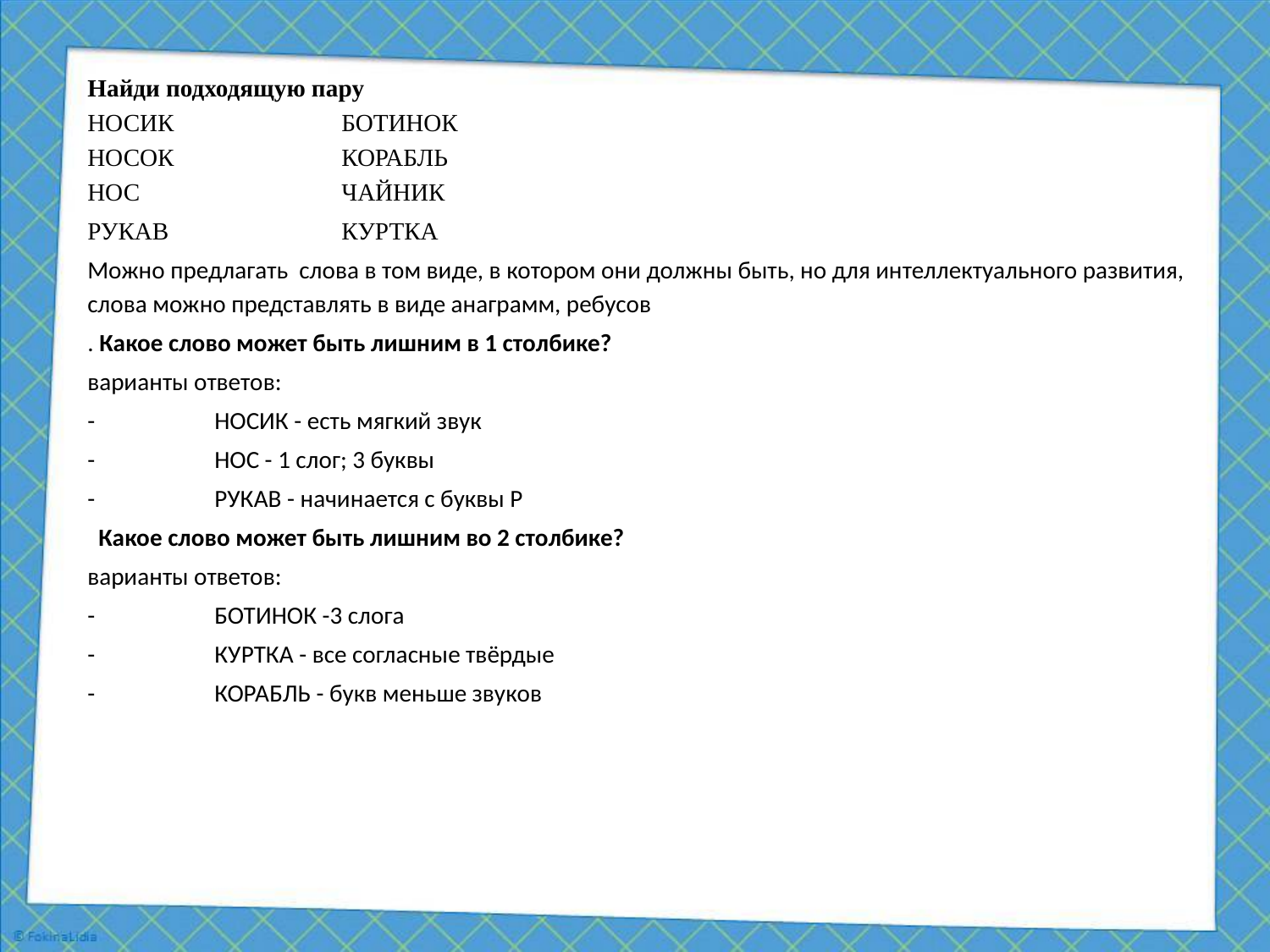

Найди подходящую пару
НОСИК		БОТИНОК
НОСОК		КОРАБЛЬ
НОС		ЧАЙНИК
РУКАВ		КУРТКА
Можно предлагать  слова в том виде, в котором они должны быть, но для интеллектуального развития, слова можно представлять в виде анаграмм, ребусов
. Какое слово может быть лишним в 1 столбике?
варианты ответов:
-	НОСИК - есть мягкий звук
-	НОС - 1 слог; 3 буквы
-	РУКАВ - начинается с буквы Р
  Какое слово может быть лишним во 2 столбике?
варианты ответов:
-	БОТИНОК -3 слога
-	КУРТКА - все согласные твёрдые
-	КОРАБЛЬ - букв меньше звуков